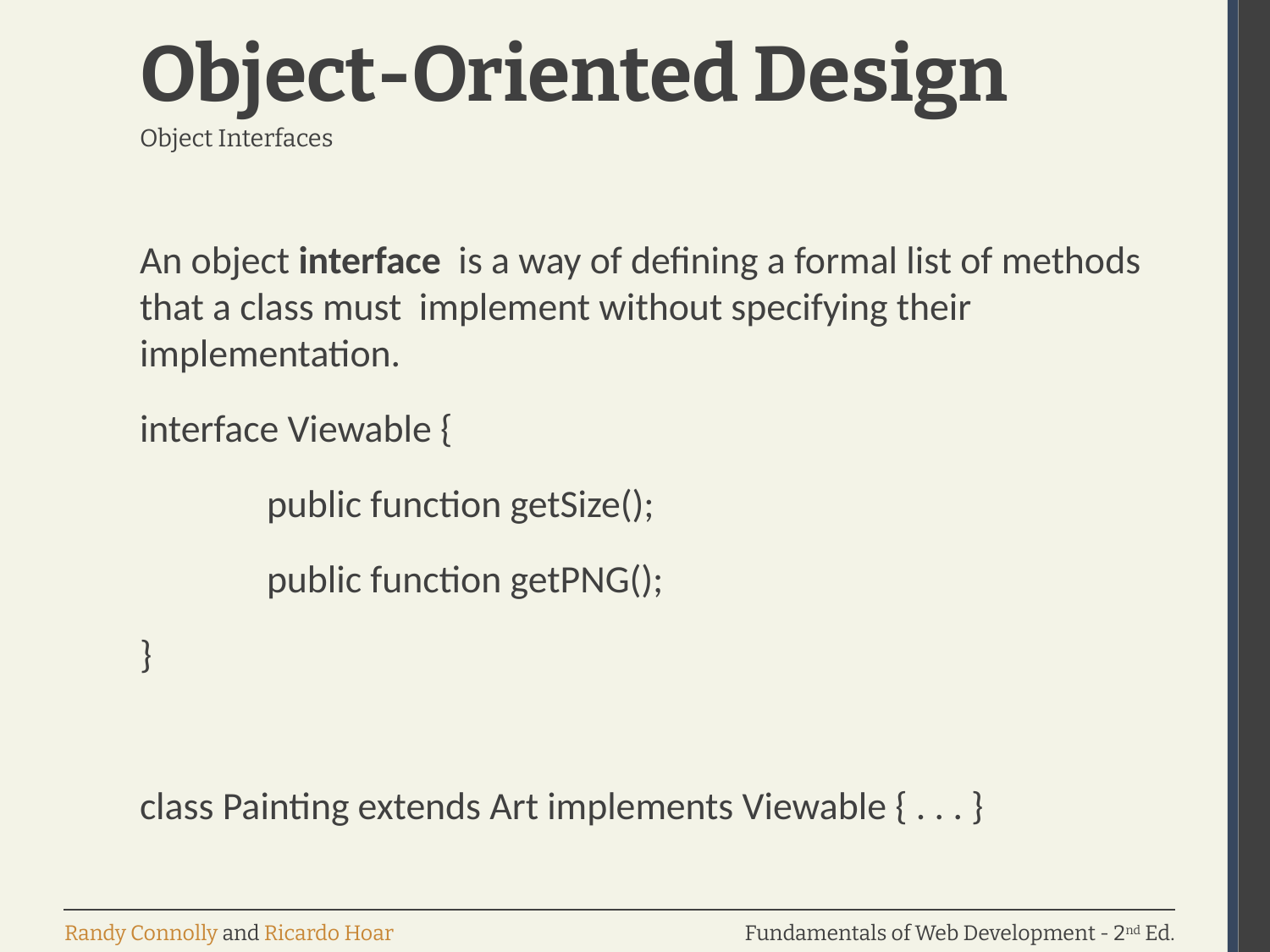

# Object-Oriented Design
Object Interfaces
An object interface  is a way of defining a formal list of methods that a class must  implement without specifying their implementation.
interface Viewable {
	public function getSize();
	public function getPNG();
}

class Painting extends Art implements Viewable { . . . }